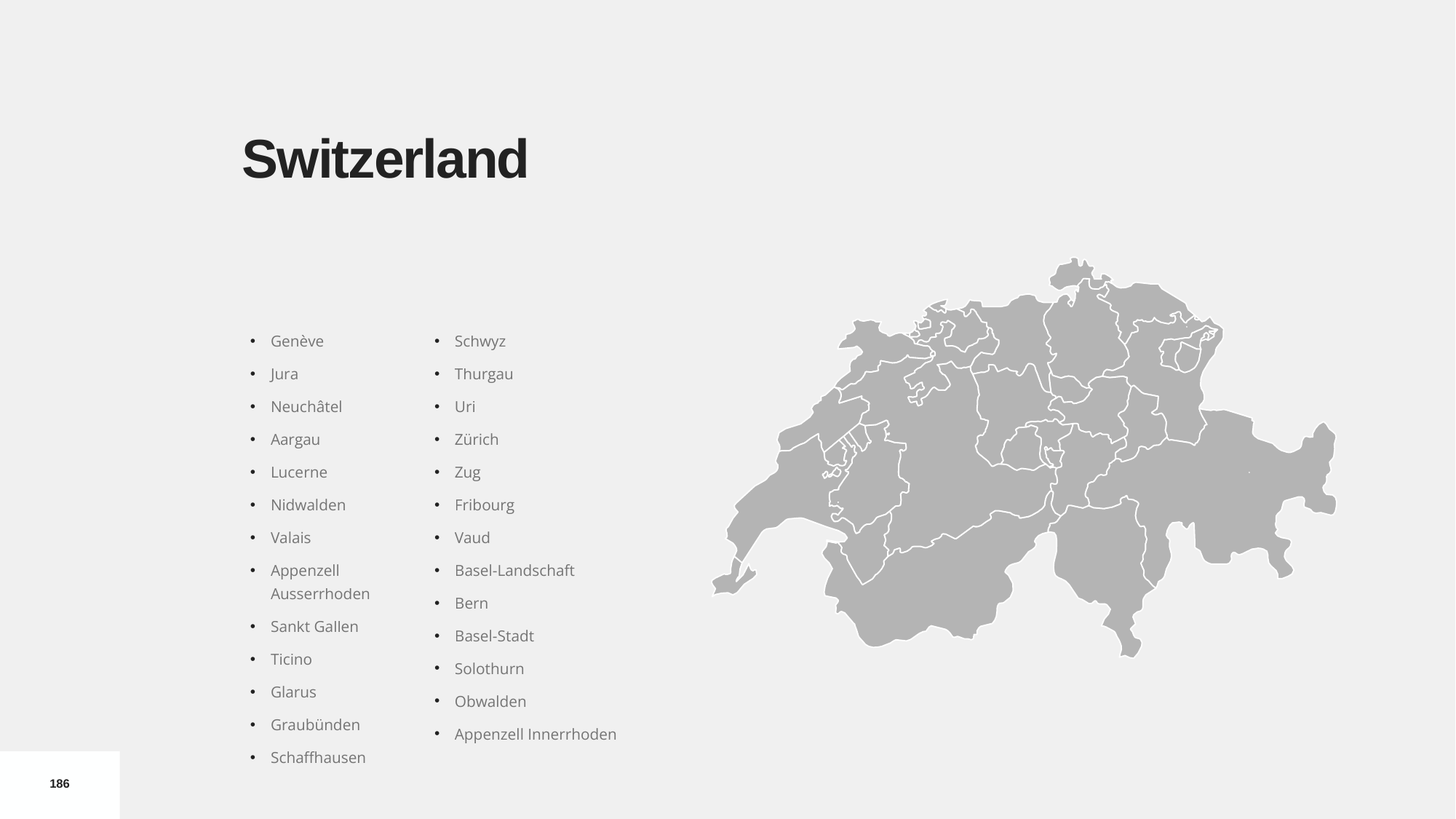

# Switzerland

Genève
Jura
Neuchâtel
Aargau
Lucerne
Nidwalden
Valais
Appenzell Ausserrhoden
Sankt Gallen
Ticino
Glarus
Graubünden
Schaffhausen
Schwyz
Thurgau
Uri
Zürich
Zug
Fribourg
Vaud
Basel-Landschaft
Bern
Basel-Stadt
Solothurn
Obwalden
Appenzell Innerrhoden